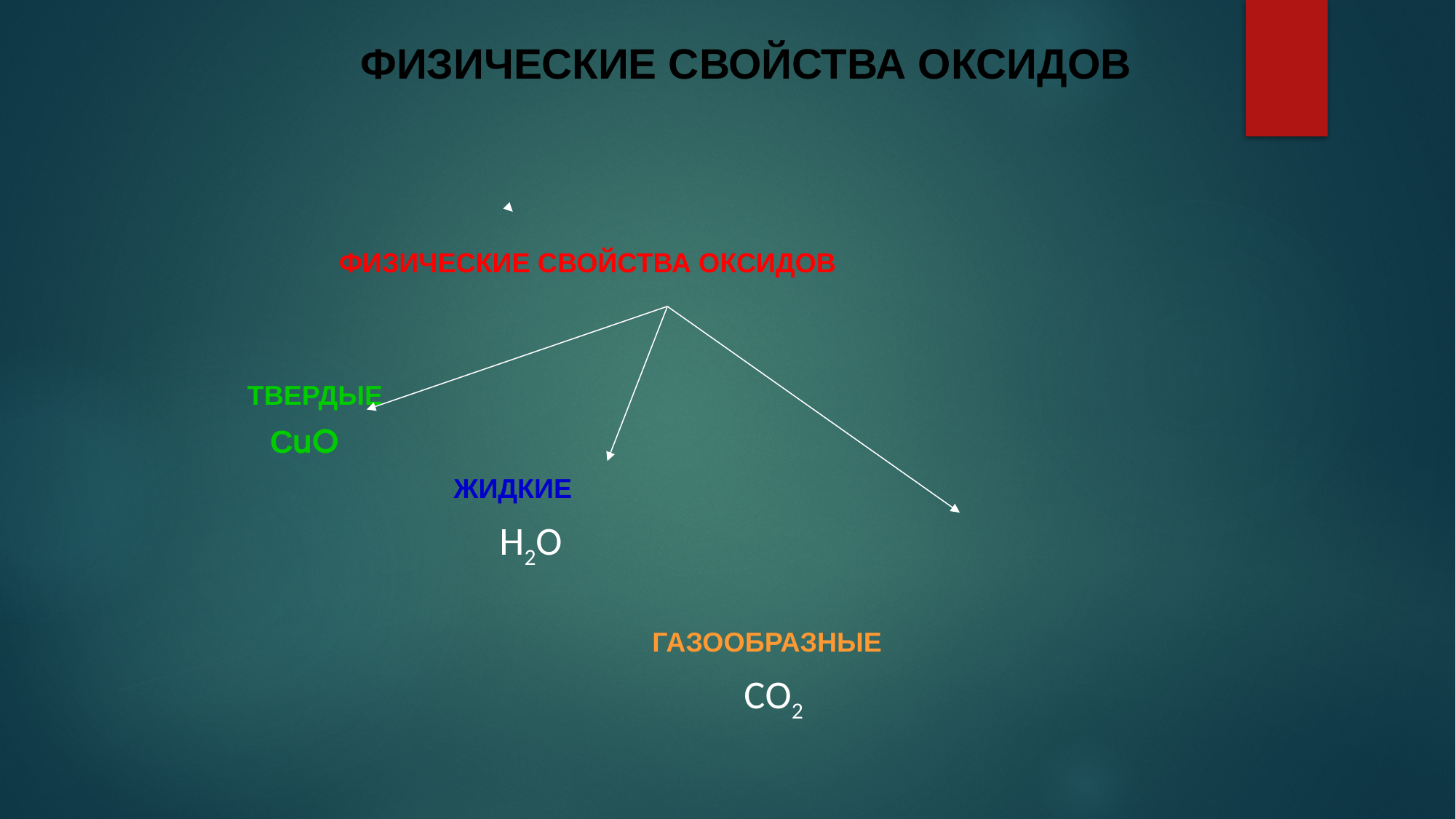

# ФИЗИЧЕСКИЕ СВОЙСТВА ОКСИДОВ

            ФИЗИЧЕСКИЕ СВОЙСТВА ОКСИДОВ

ТВЕРДЫЕ
   СuO
                           ЖИДКИЕ
                                 Н2О

                                                     ГАЗООБРАЗНЫЕ
                                                                 СО2